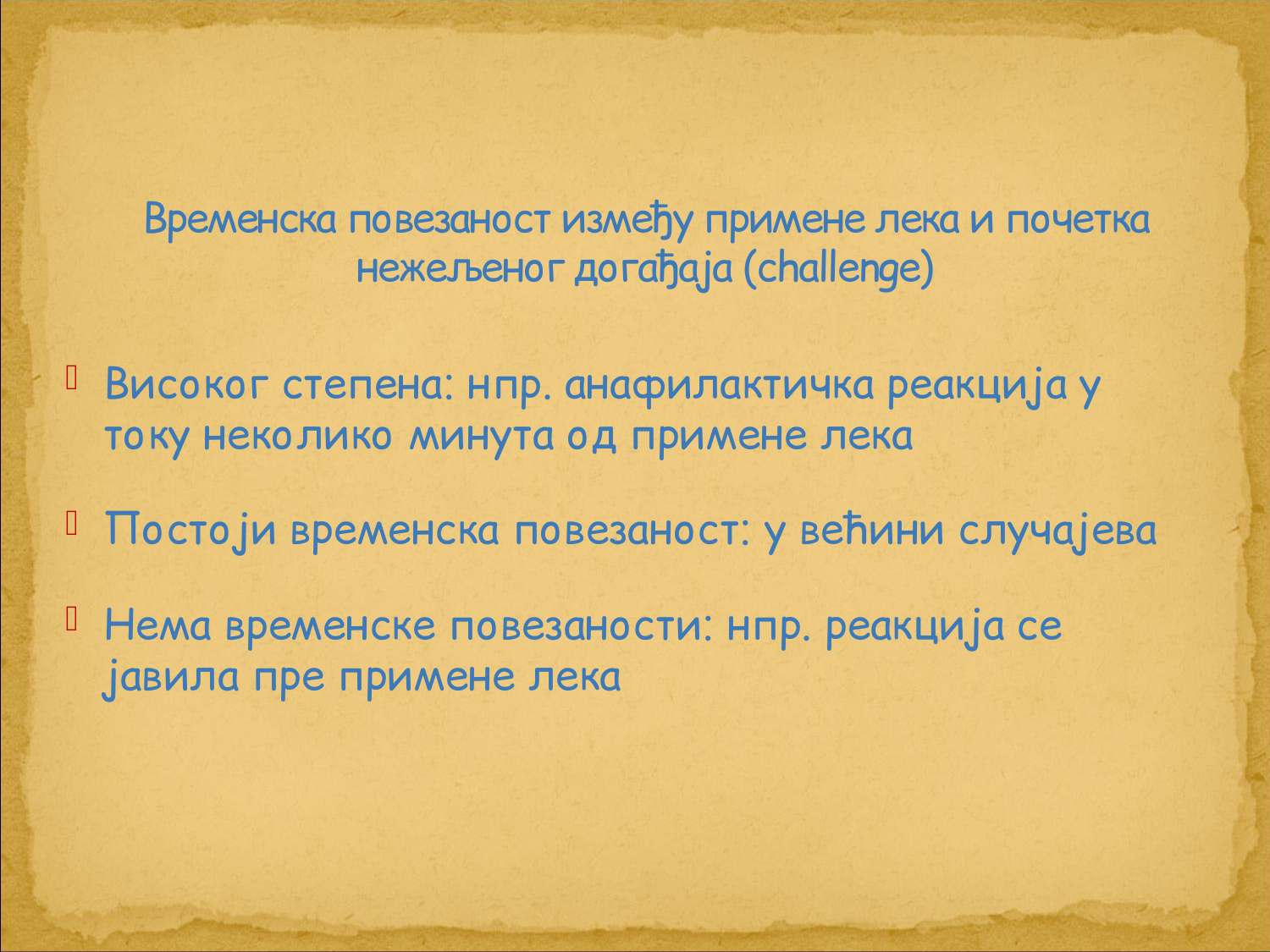

# Временска повезаност између примене лека и почетка нежељеног догађаја (challenge)
Високог степена: нпр. анафилактичка реакција у току неколико минута од примене лека

Постоји временска повезаност: у већини случајева

Нема временске повезаности: нпр. реакција се јавила пре примене лека